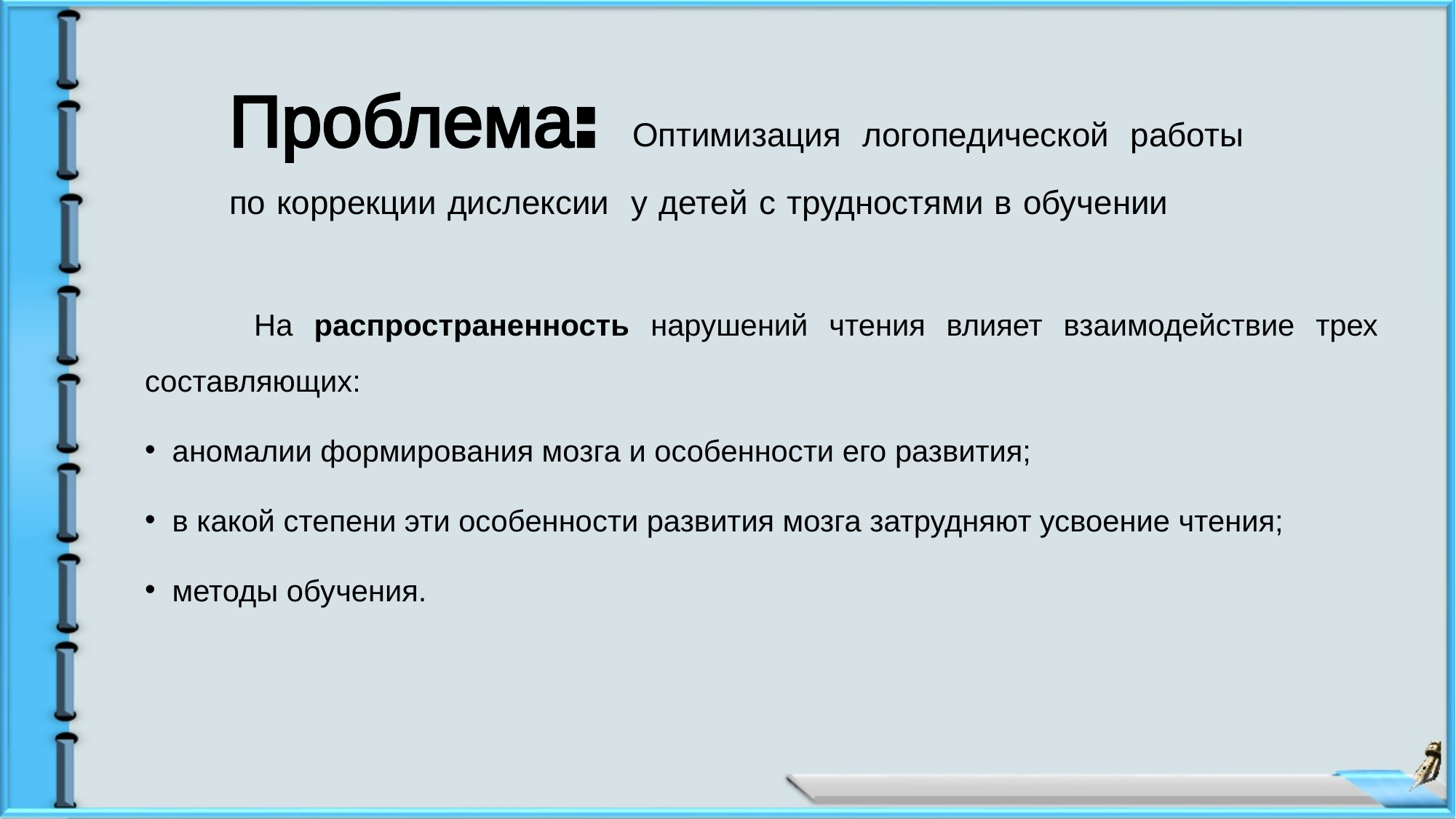

# Проблема: Оптимизация логопедической работы по коррекции дислексии  у детей с трудностями в обучении

	На распространенность нарушений чтения влияет взаимодействие трех составляющих:
аномалии формирования мозга и особенности его развития;
в какой степени эти особенности развития мозга затрудняют усвоение чтения;
методы обучения.